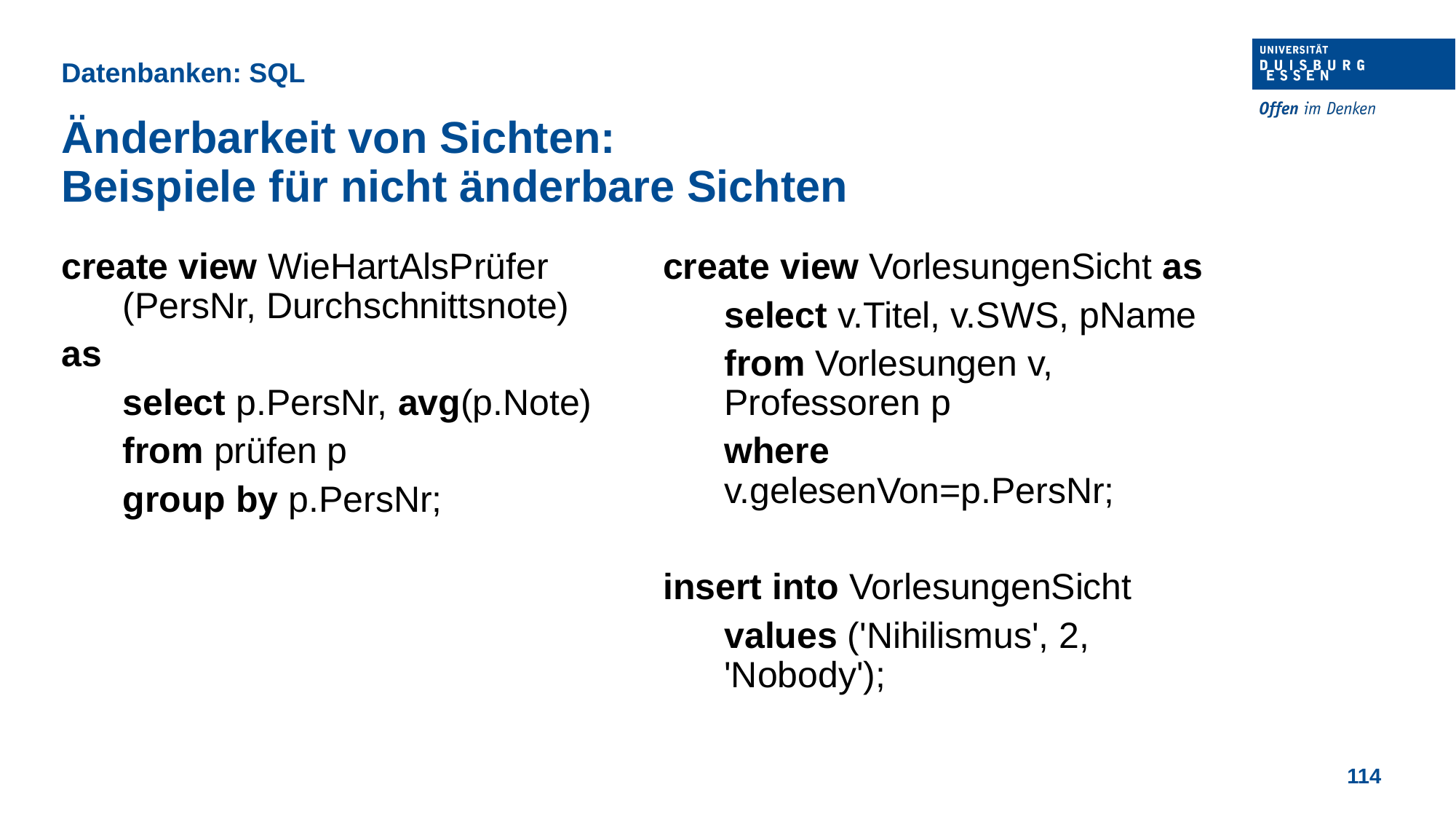

Datenbanken: SQL
Änderbarkeit von Sichten:
Beispiele für nicht änderbare Sichten
create view WieHartAlsPrüfer (PersNr, Durchschnittsnote)
as
	select p.PersNr, avg(p.Note)
	from prüfen p
	group by p.PersNr;

create view VorlesungenSicht as
	select v.Titel, v.SWS, pName
	from Vorlesungen v, Professoren p
	where v.gelesenVon=p.PersNr;

insert into VorlesungenSicht
	values ('Nihilismus', 2, 'Nobody');
114